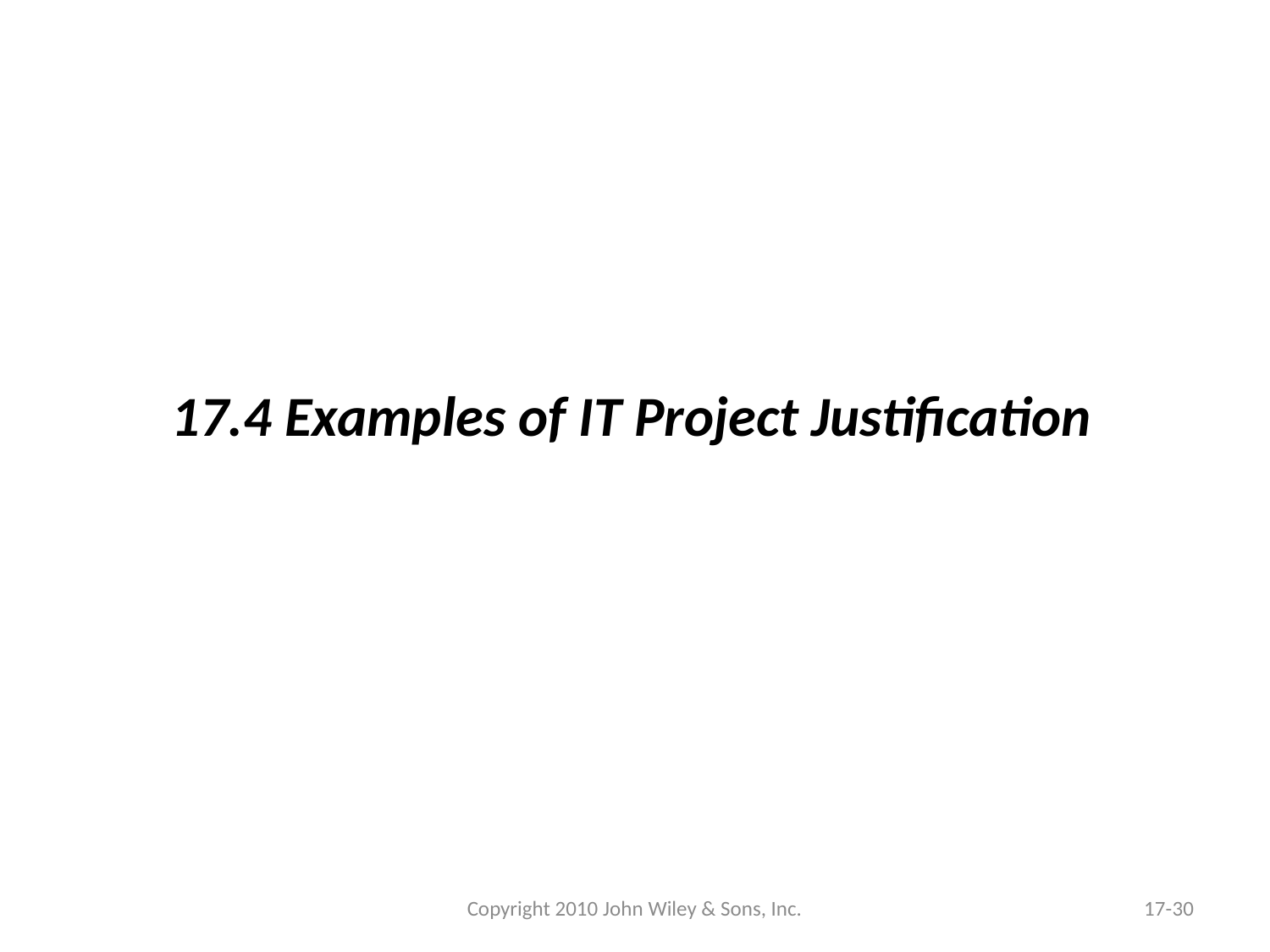

17.4 Examples of IT Project Justification
Copyright 2010 John Wiley & Sons, Inc.
17-30